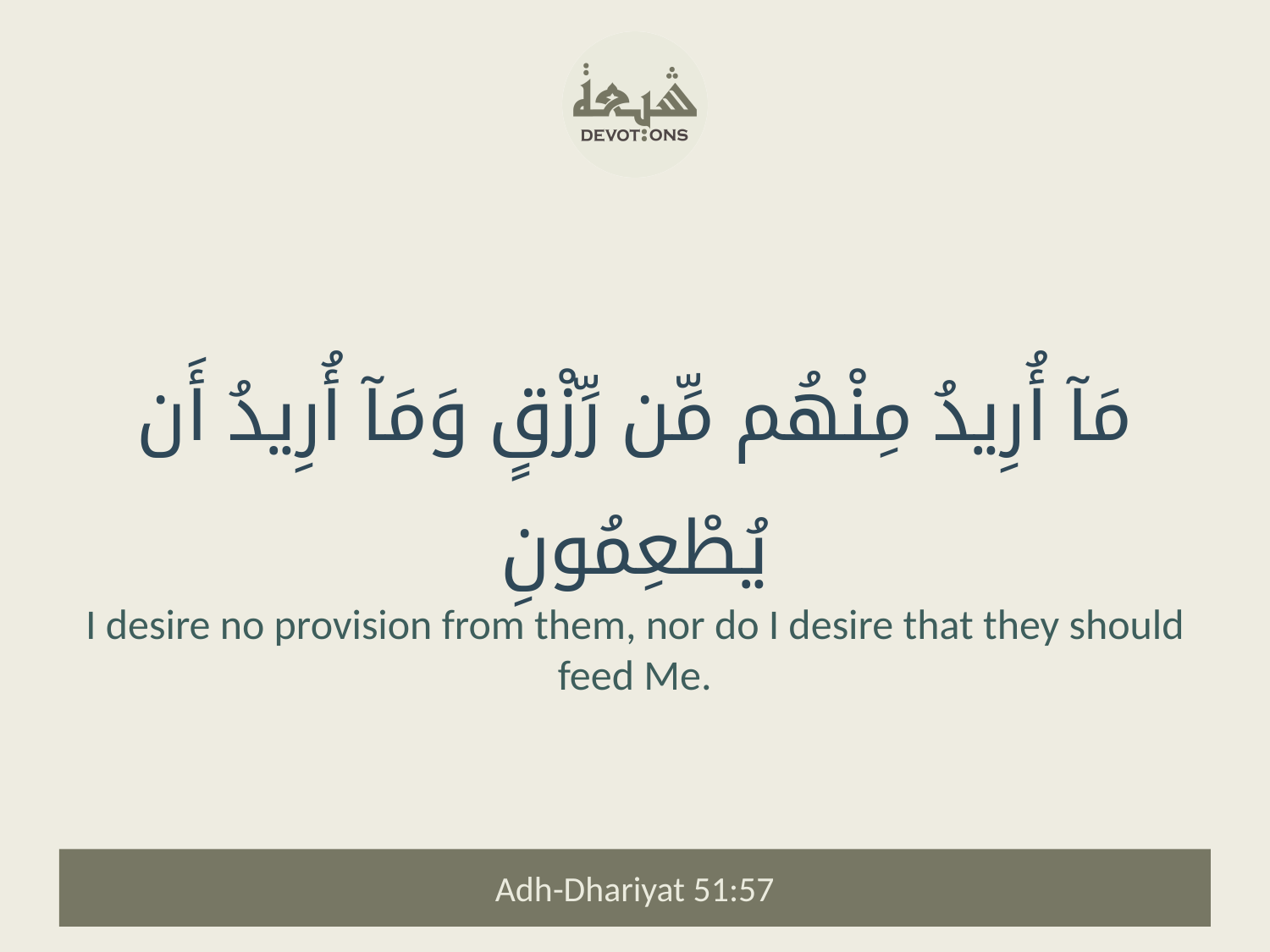

مَآ أُرِيدُ مِنْهُم مِّن رِّزْقٍ وَمَآ أُرِيدُ أَن يُطْعِمُونِ
I desire no provision from them, nor do I desire that they should feed Me.
Adh-Dhariyat 51:57